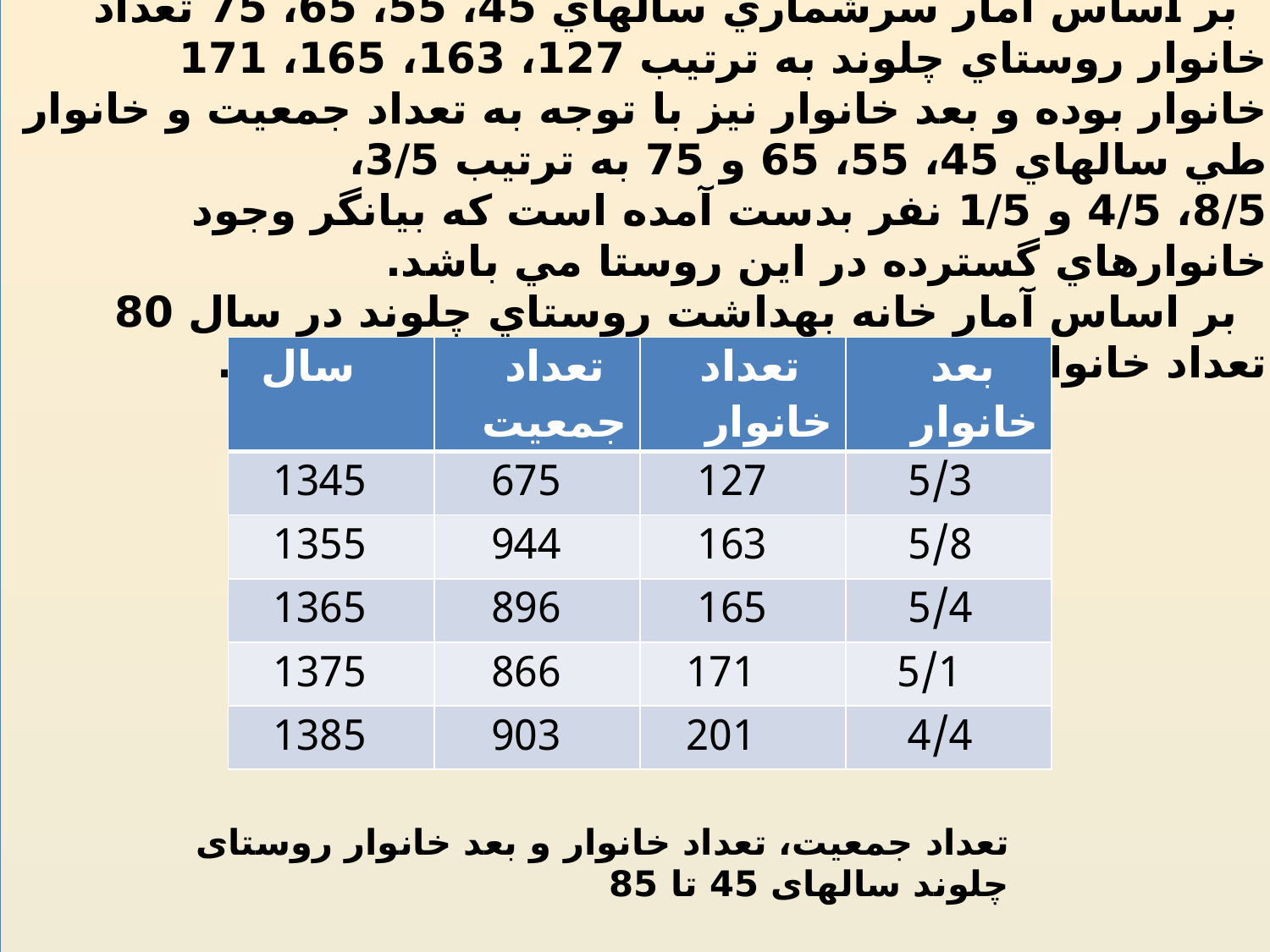

- تعداد و بعد خانوار:
  بر اساس آمار سرشماري سالهاي 45، 55، 65، 75 تعداد خانوار روستاي چلوند به ترتيب 127، 163، 165، 171
خانوار بوده و بعد خانوار نيز با توجه به تعداد جمعيت و خانوار طي سالهاي 45، 55، 65 و 75 به ترتيب 3/5،
8/5، 4/5 و 1/5 نفر بدست آمده است كه بيانگر وجود خانوارهاي گسترده در اين روستا مي باشد.
  بر اساس آمار خانه بهداشت روستاي چلوند در سال 80 تعداد خانوار روستا به 171 خانوار تغيير يافته است.

| سال | تعداد جمعیت | تعداد خانوار | بعد خانوار |
| --- | --- | --- | --- |
| 1345 | 675 | 127 | 5/3 |
| 1355 | 944 | 163 | 5/8 |
| 1365 | 896 | 165 | 5/4 |
| 1375 | 866 | 171 | 5/1 |
| 1385 | 903 | 201 | 4/4 |
تعداد جمعیت، تعداد خانوار و بعد خانوار روستای چلوند سالهای 45 تا 85